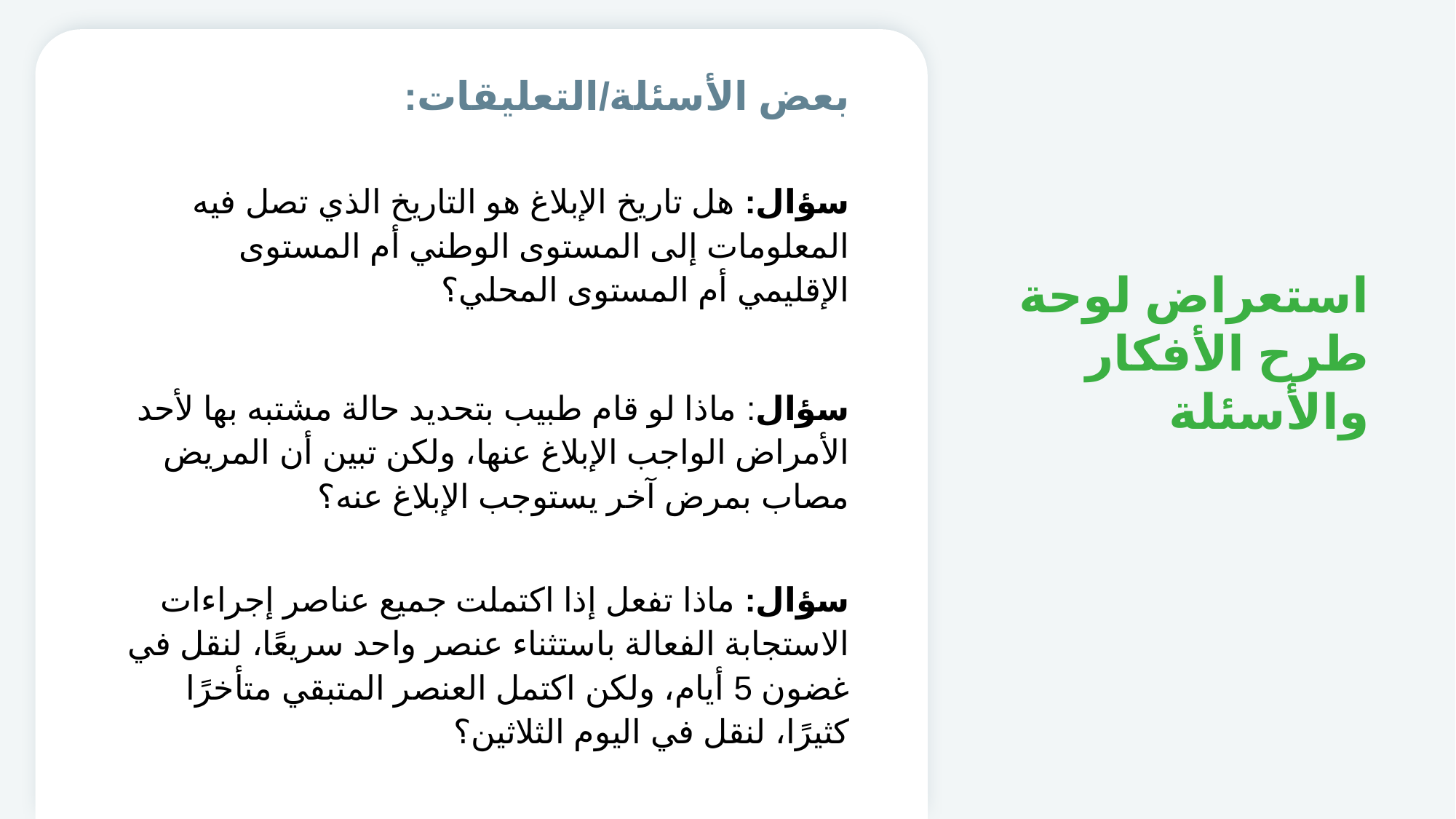

بعض الأسئلة/التعليقات:
سؤال: هل تاريخ الإبلاغ هو التاريخ الذي تصل فيه المعلومات إلى المستوى الوطني أم المستوى الإقليمي أم المستوى المحلي؟

سؤال: ماذا لو قام طبيب بتحديد حالة مشتبه بها لأحد الأمراض الواجب الإبلاغ عنها، ولكن تبين أن المريض مصاب بمرض آخر يستوجب الإبلاغ عنه؟

سؤال: ماذا تفعل إذا اكتملت جميع عناصر إجراءات الاستجابة الفعالة باستثناء عنصر واحد سريعًا، لنقل في غضون 5 أيام، ولكن اكتمل العنصر المتبقي متأخرًا كثيرًا، لنقل في اليوم الثلاثين؟

# استعراض لوحة طرح الأفكار والأسئلة